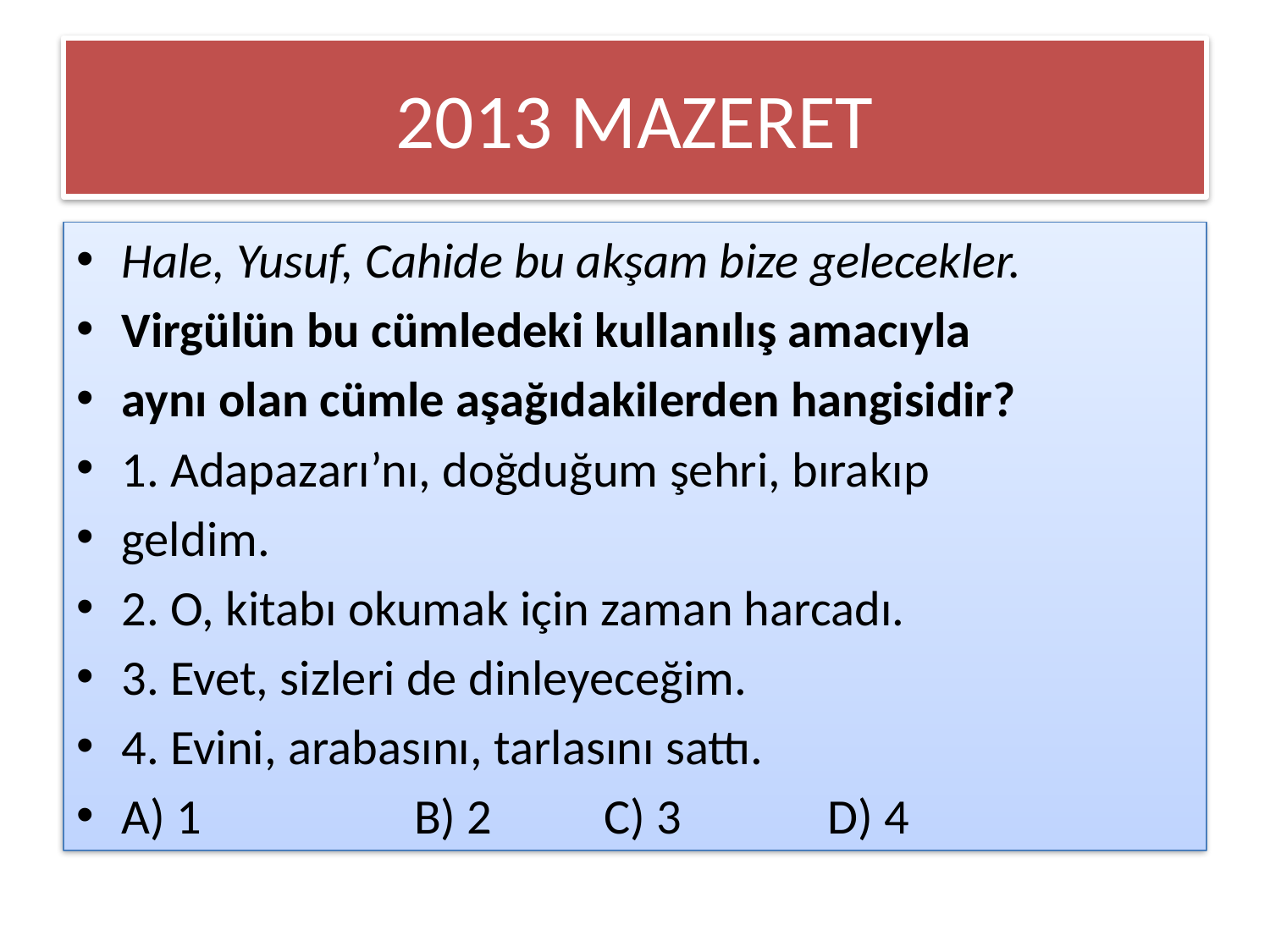

# 2013 MAZERET
Hale, Yusuf, Cahide bu akşam bize gelecekler.
Virgülün bu cümledeki kullanılış amacıyla
aynı olan cümle aşağıdakilerden hangisidir?
1. Adapazarı’nı, doğduğum şehri, bırakıp
geldim.
2. O, kitabı okumak için zaman harcadı.
3. Evet, sizleri de dinleyeceğim.
4. Evini, arabasını, tarlasını sattı.
A) 1                   B) 2          C) 3             D) 4